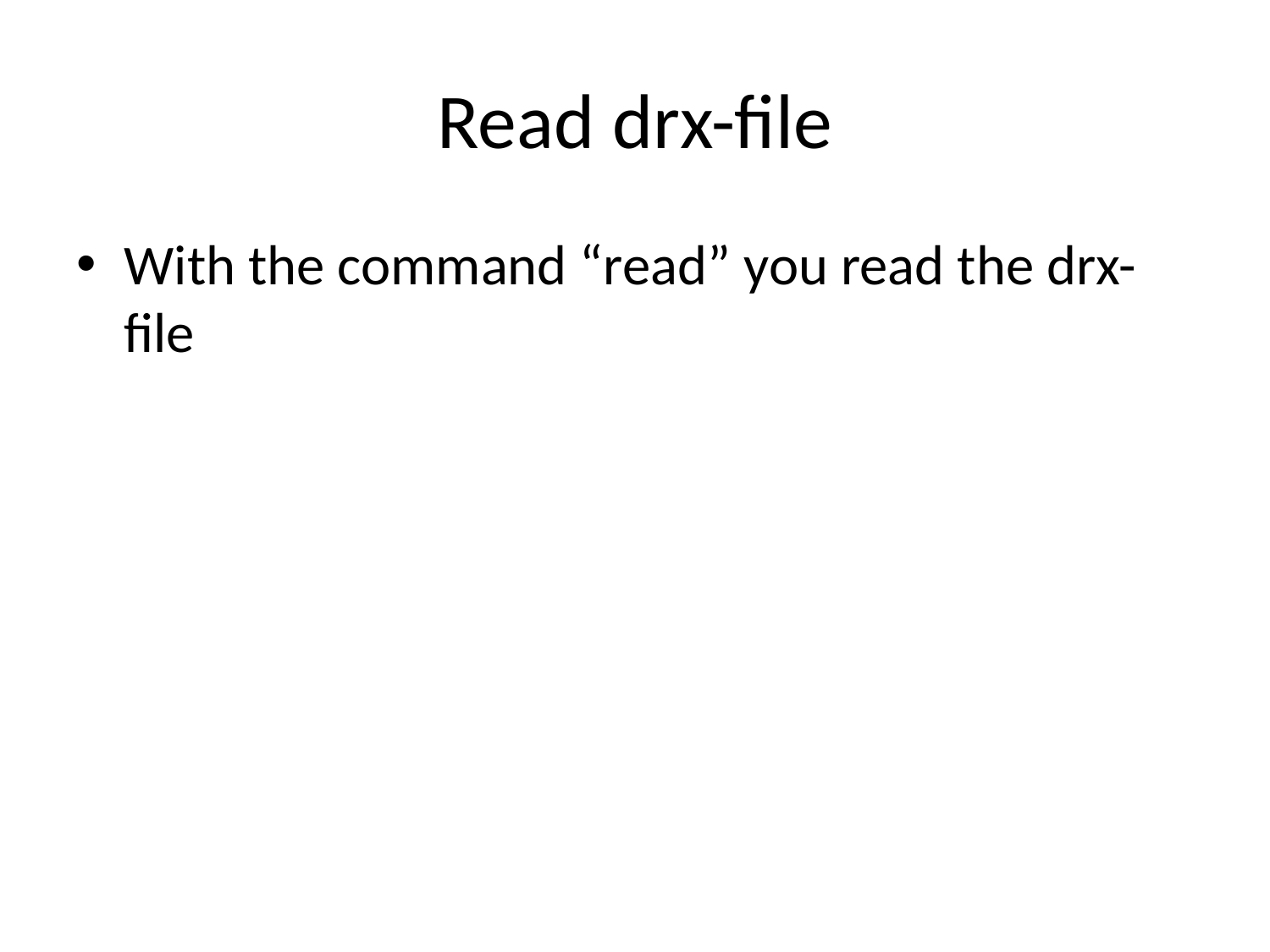

# Read drx-file
With the command “read” you read the drx-file